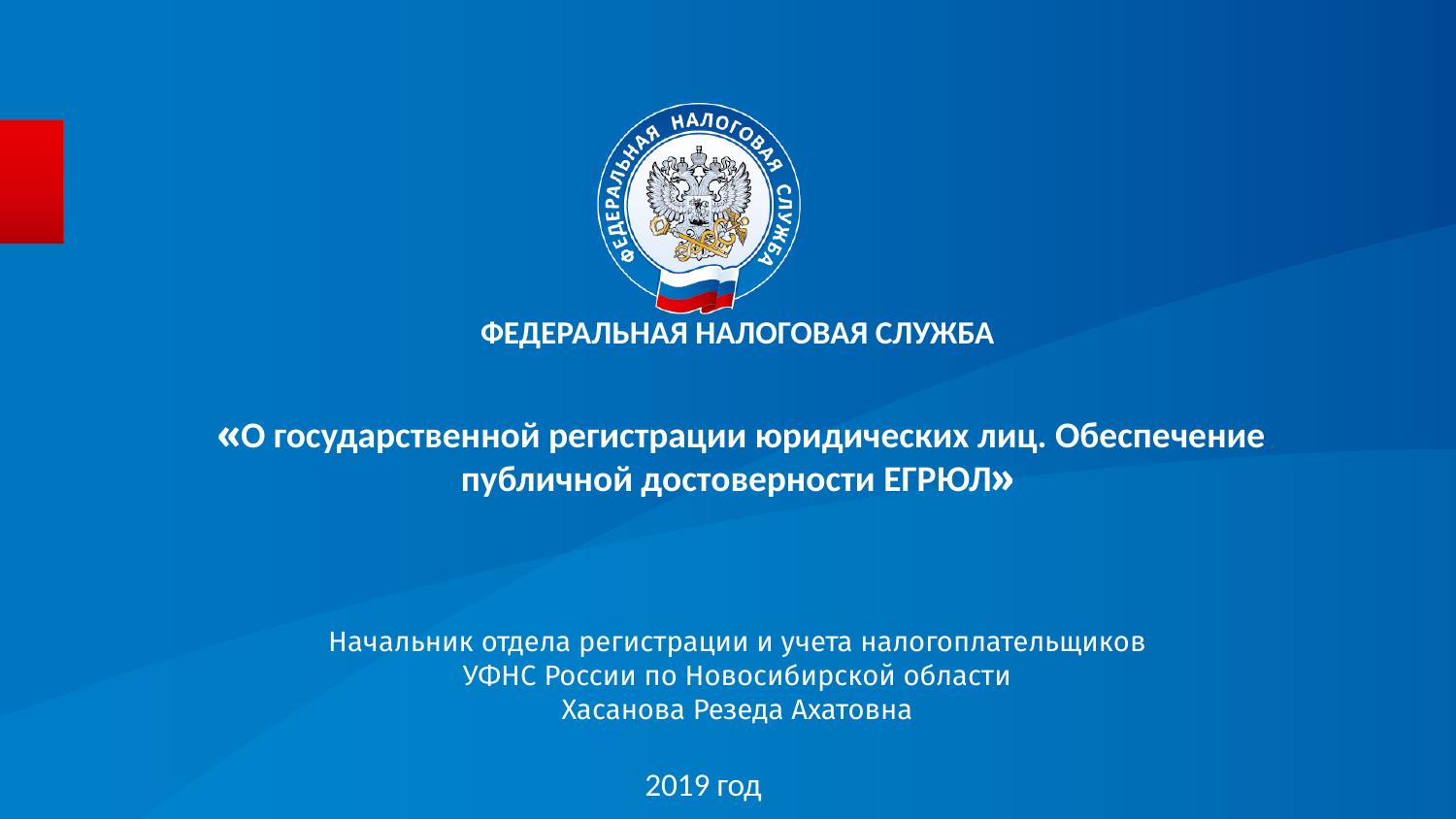

ФЕДЕРАЛЬНАЯ НАЛОГОВАЯ СЛУЖБА
# «О государственной регистрации юридических лиц. Обеспечение публичной достоверности ЕГРЮЛ»
Начальник отдела регистрации и учета налогоплательщиков
 УФНС России по Новосибирской области
Хасанова Резеда Ахатовна
2019 год